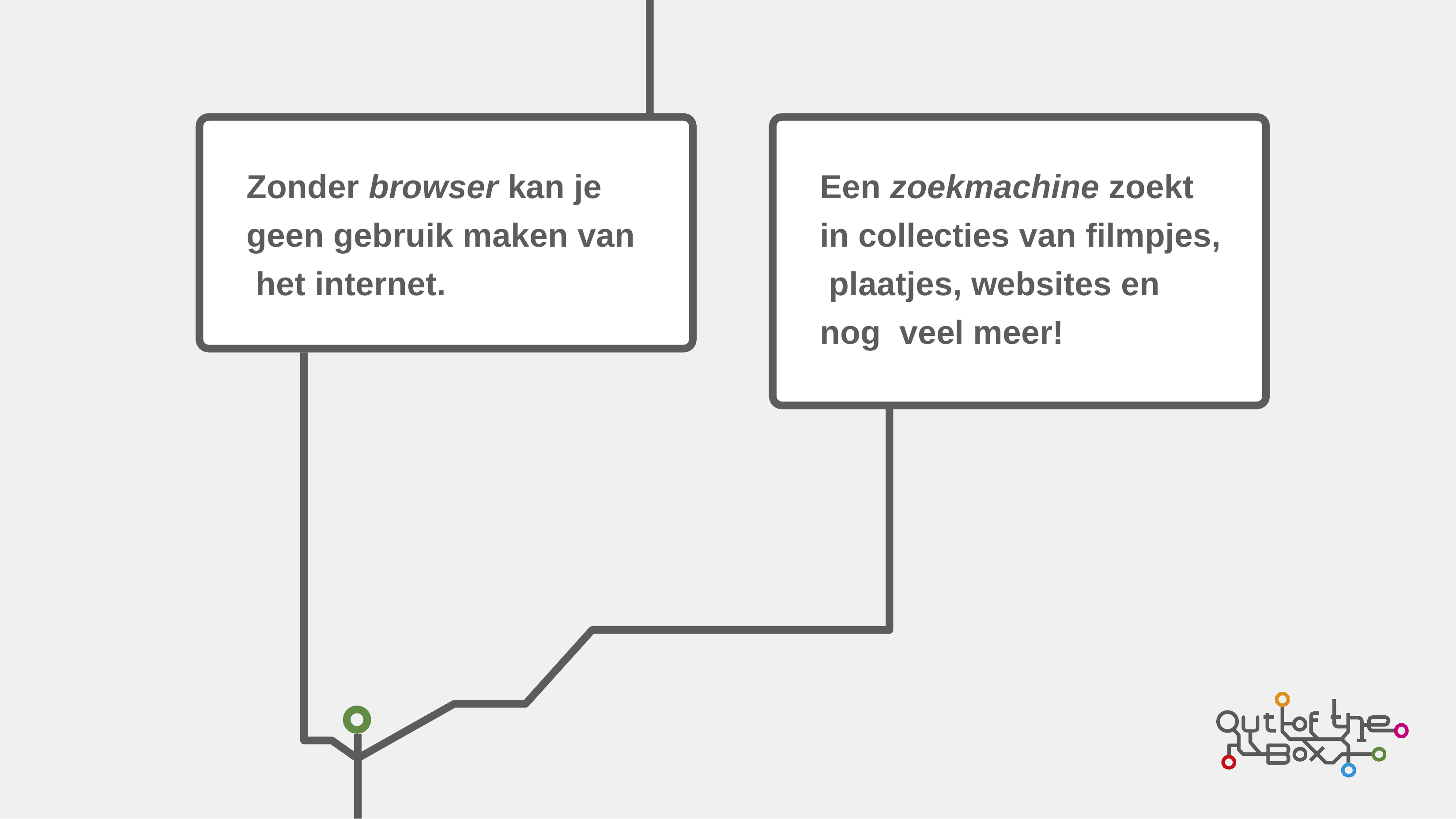

Zonder browser kan je  geen gebruik maken van  het internet.
# Een zoekmachine zoekt  in collecties van filmpjes,  plaatjes, websites en nog  veel meer!